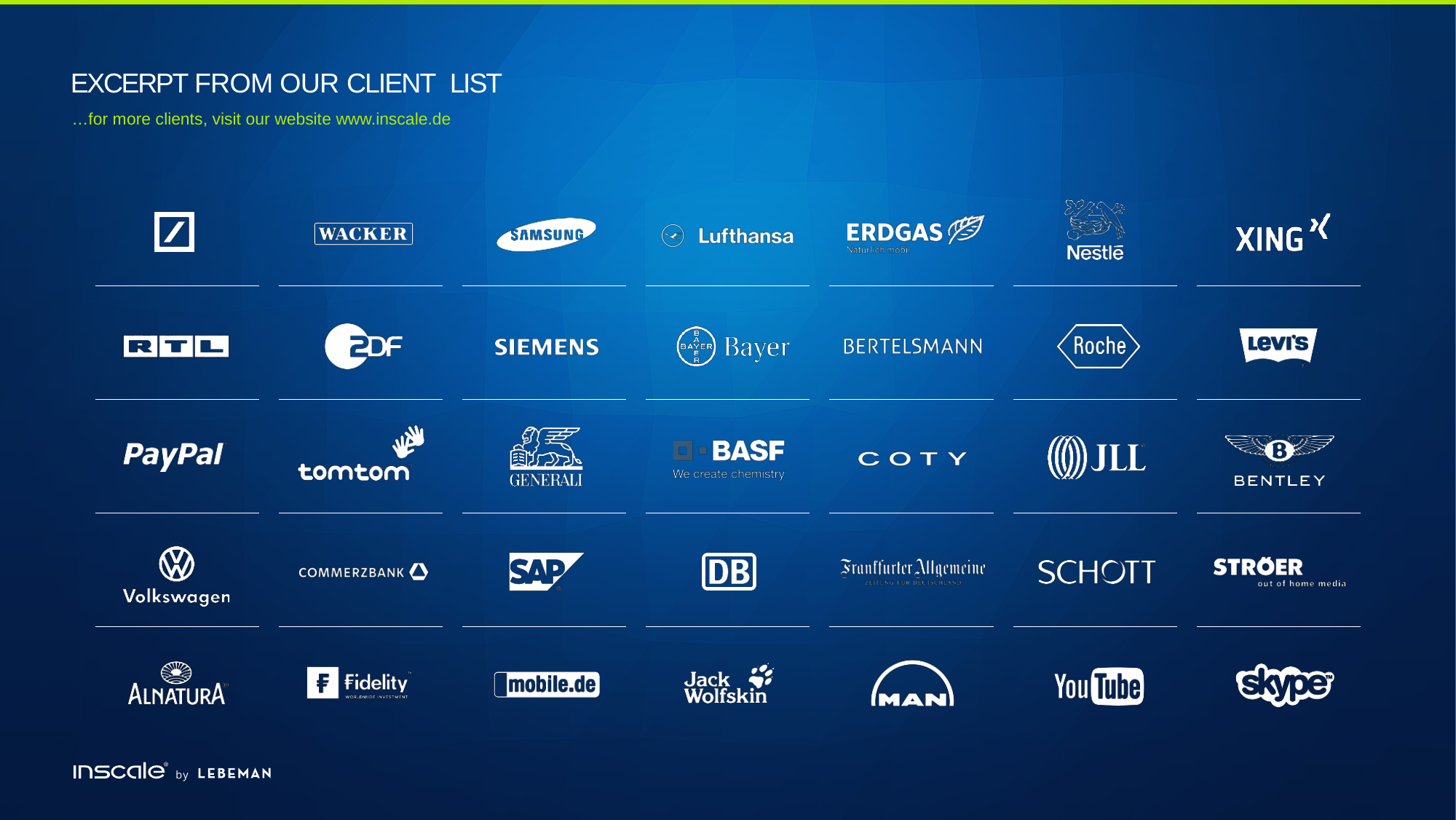

# EXCERPT FROM OUR CLIENT  LIST
…for more clients, visit our website www.inscale.de